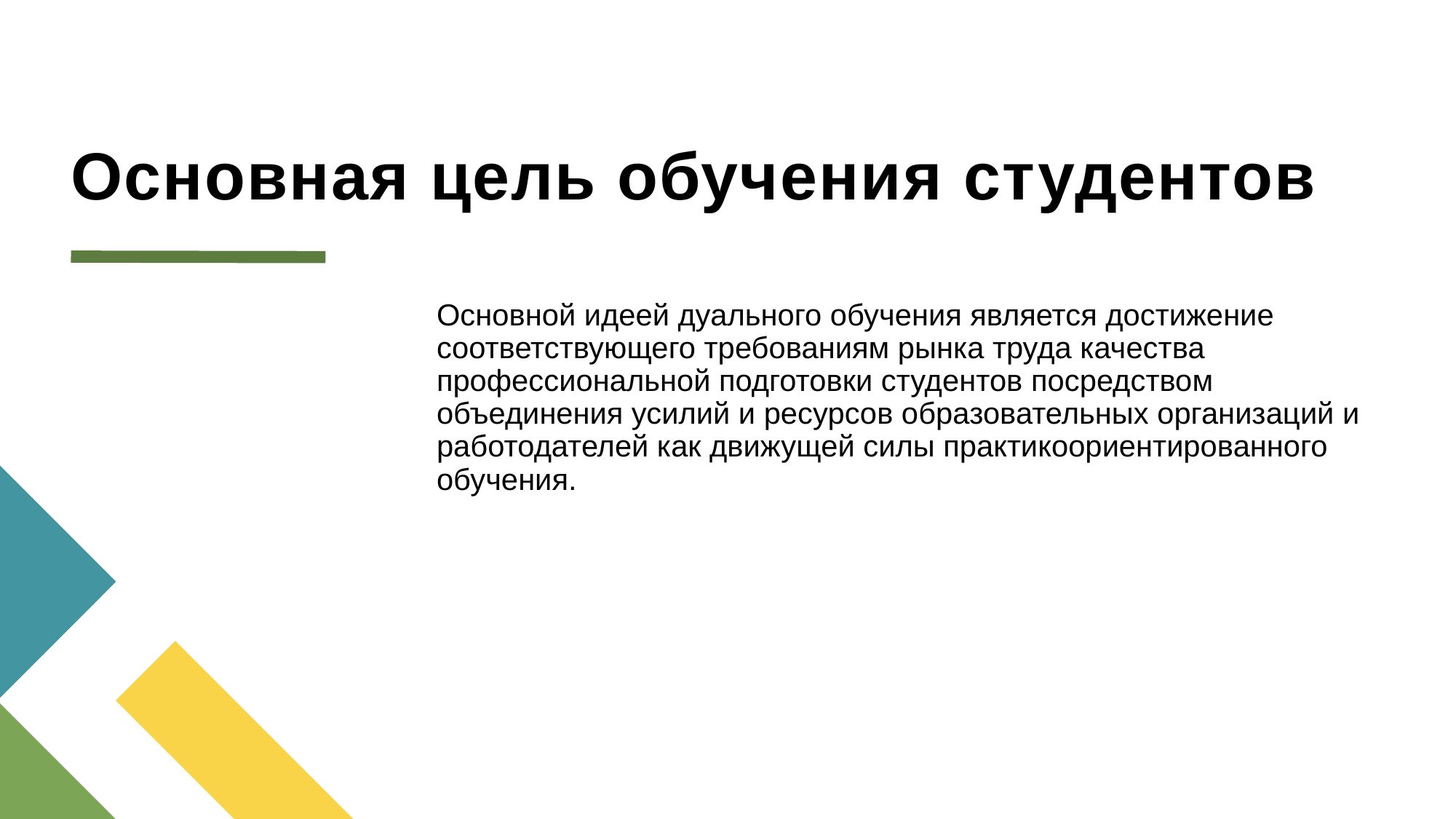

# Основная цель обучения студентов
Основной идеей дуального обучения является достижение соответствующего требованиям рынка труда качества профессиональной подготовки студентов посредством объединения усилий и ресурсов образовательных организаций и работодателей как движущей силы практикоориентированного обучения.